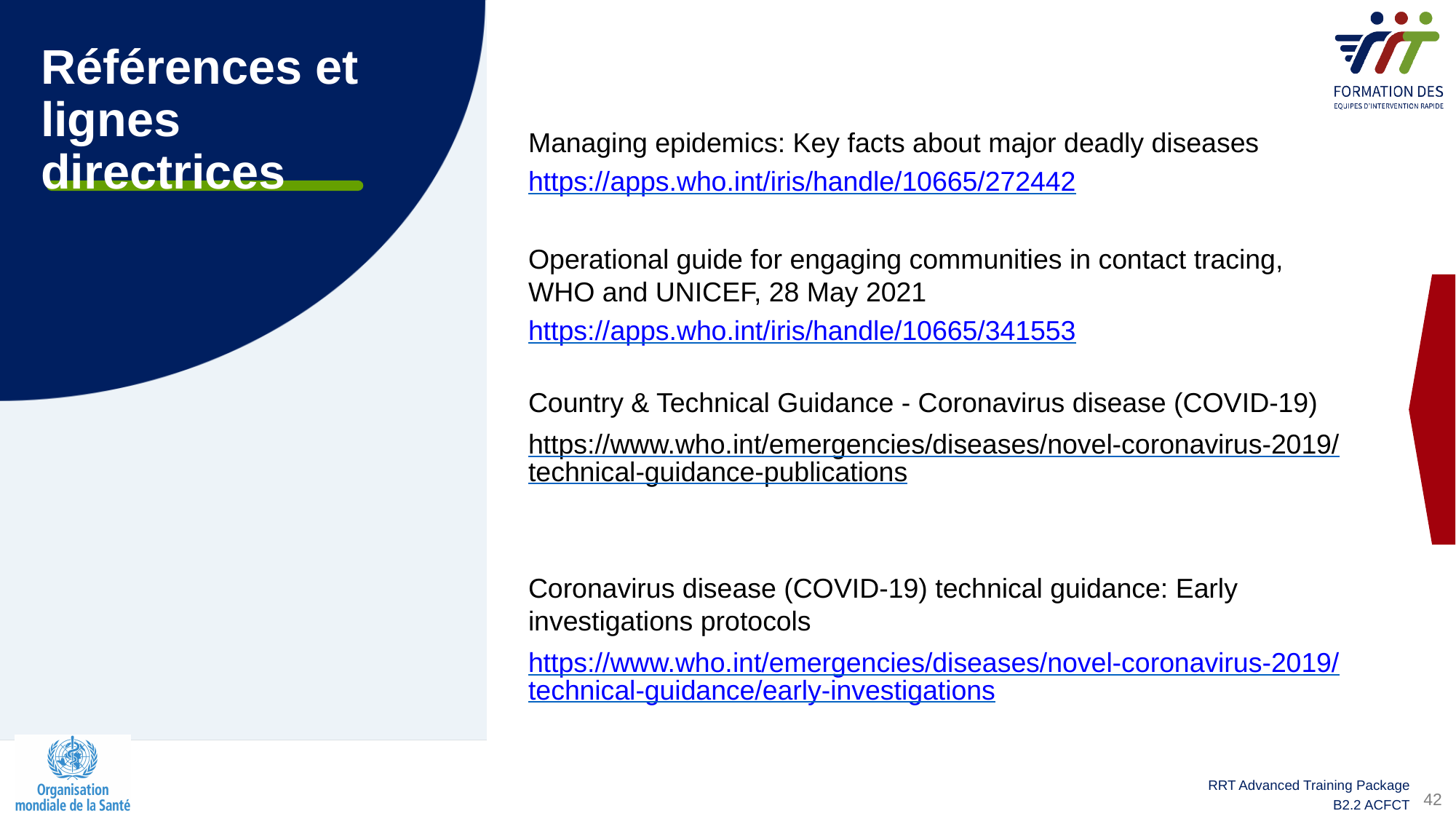

Références et lignes directrices
Managing epidemics: Key facts about major deadly diseases
https://apps.who.int/iris/handle/10665/272442

Operational guide for engaging communities in contact tracing, WHO and UNICEF, 28 May 2021
https://apps.who.int/iris/handle/10665/341553

Country & Technical Guidance - Coronavirus disease (COVID-19)
https://www.who.int/emergencies/diseases/novel-coronavirus-2019/technical-guidance-publications

Coronavirus disease (COVID-19) technical guidance: Early investigations protocols
https://www.who.int/emergencies/diseases/novel-coronavirus-2019/technical-guidance/early-investigations